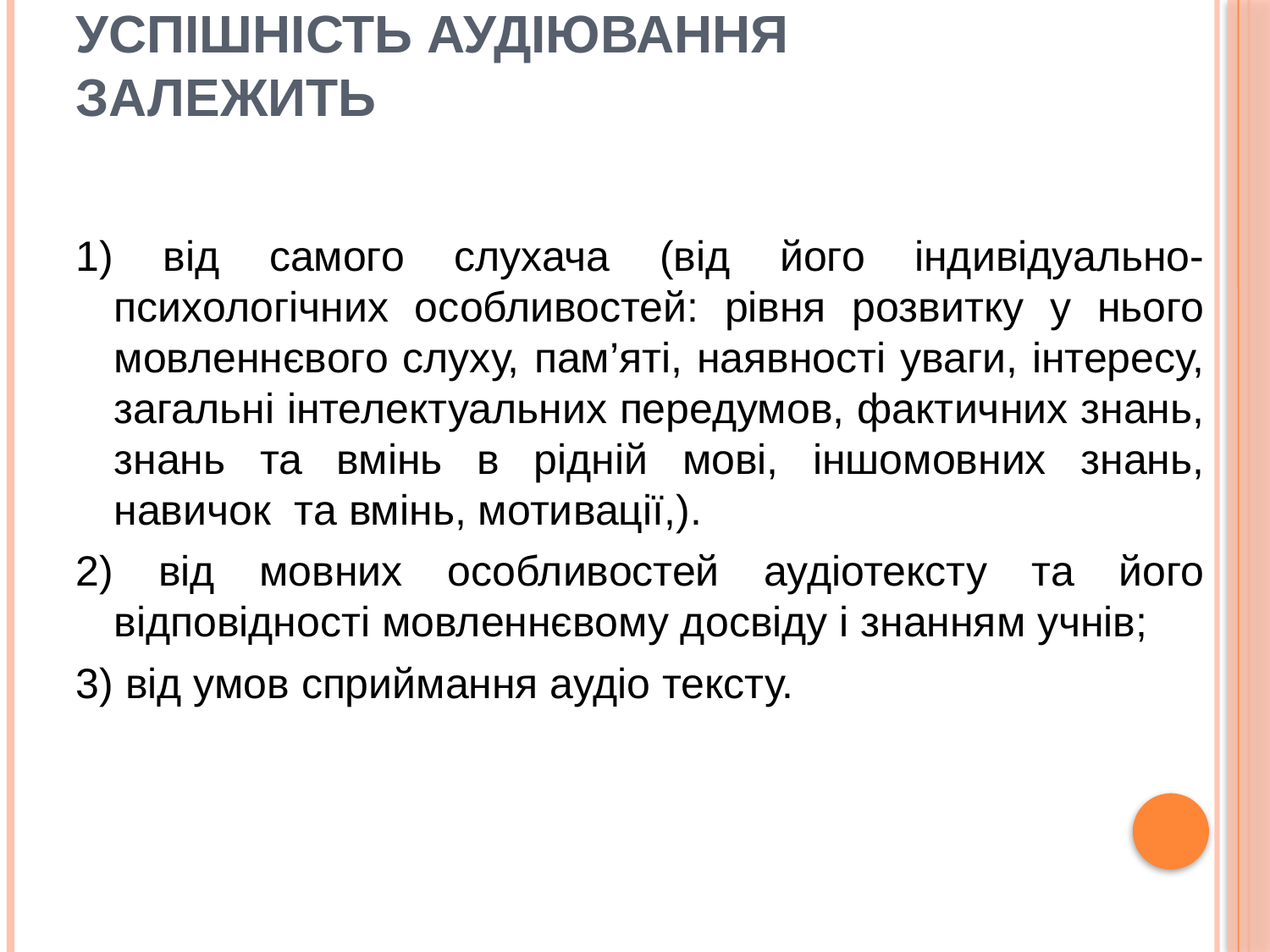

# Успішність аудіювання залежить
1) від самого слухача (від його індивідуально-психологічних особливостей: рівня розвитку у нього мовленнєвого слуху, пам’яті, наявності уваги, інтересу, загальні інтелектуальних передумов, фактичних знань, знань та вмінь в рідній мові, іншомовних знань, навичок  та вмінь, мотивації,).
2) від мовних особливостей аудіотексту та його відповідності мовленнєвому досвіду і знанням учнів;
3) від умов сприймання аудіо тексту.